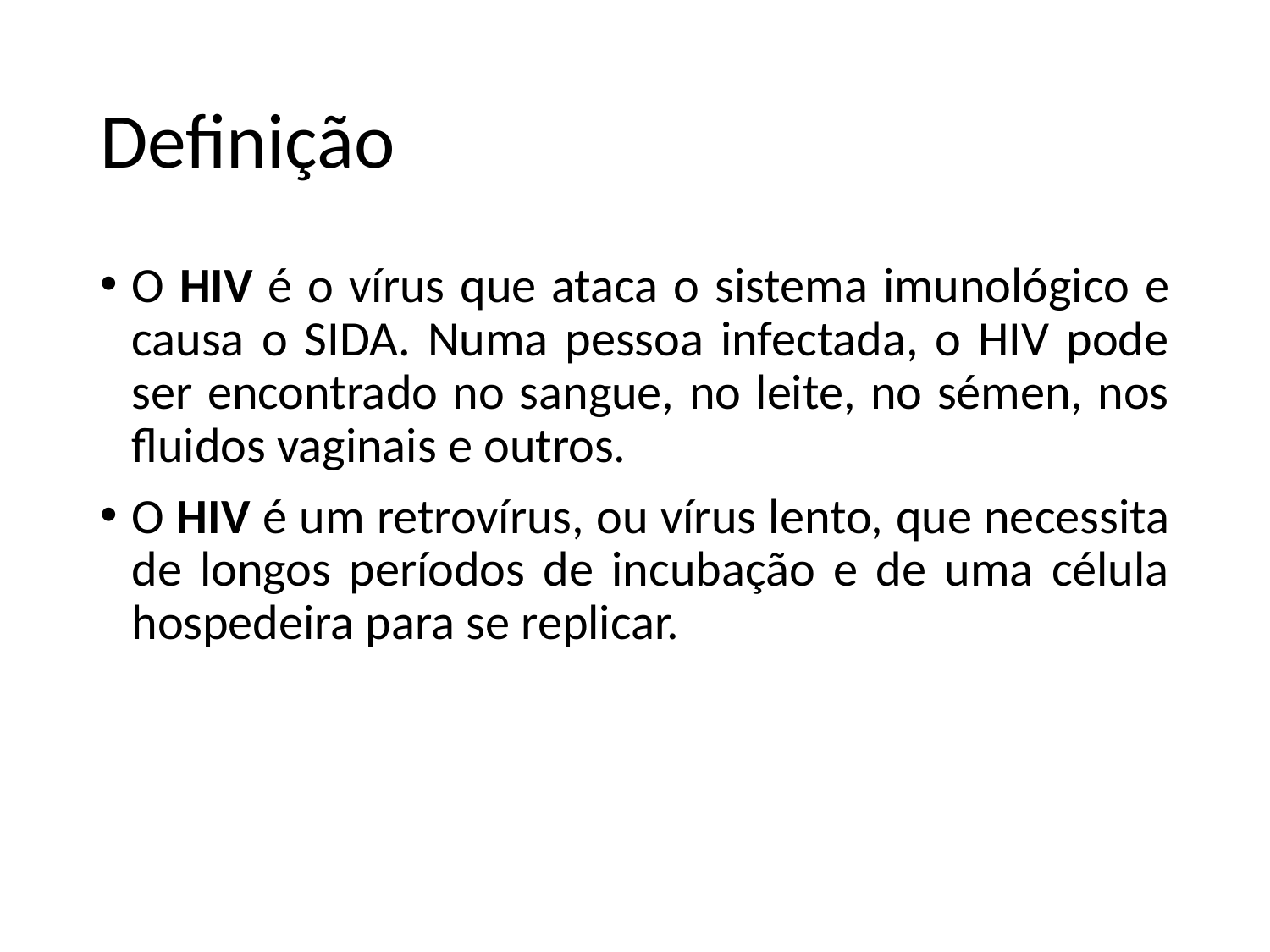

# Definição
O HIV é o vírus que ataca o sistema imunológico e causa o SIDA. Numa pessoa infectada, o HIV pode ser encontrado no sangue, no leite, no sémen, nos fluidos vaginais e outros.
O HIV é um retrovírus, ou vírus lento, que necessita de longos períodos de incubação e de uma célula hospedeira para se replicar.